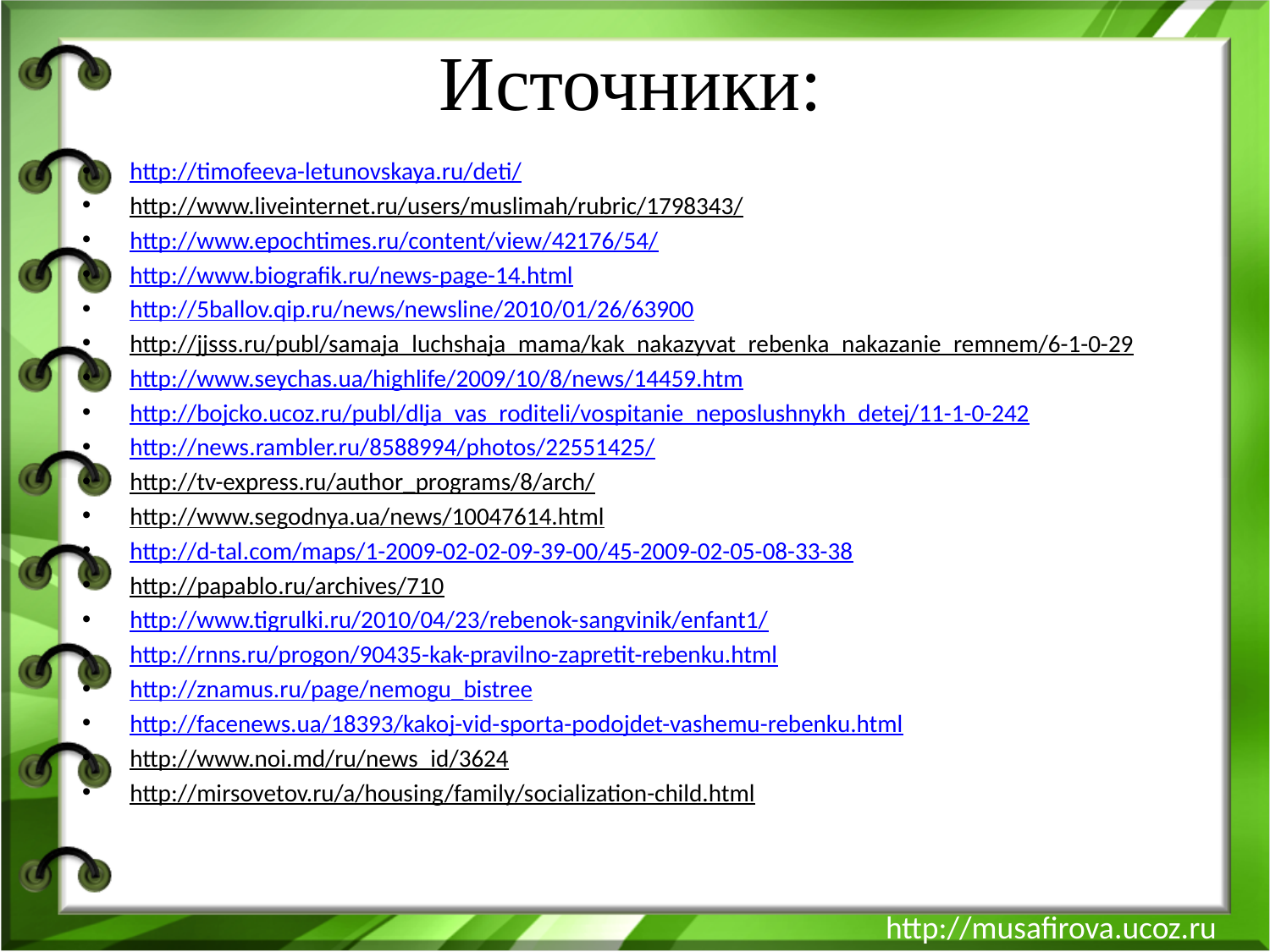

# Источники:
http://timofeeva-letunovskaya.ru/deti/
http://www.liveinternet.ru/users/muslimah/rubric/1798343/
http://www.epochtimes.ru/content/view/42176/54/
http://www.biografik.ru/news-page-14.html
http://5ballov.qip.ru/news/newsline/2010/01/26/63900
http://jjsss.ru/publ/samaja_luchshaja_mama/kak_nakazyvat_rebenka_nakazanie_remnem/6-1-0-29
http://www.seychas.ua/highlife/2009/10/8/news/14459.htm
http://bojcko.ucoz.ru/publ/dlja_vas_roditeli/vospitanie_neposlushnykh_detej/11-1-0-242
http://news.rambler.ru/8588994/photos/22551425/
http://tv-express.ru/author_programs/8/arch/
http://www.segodnya.ua/news/10047614.html
http://d-tal.com/maps/1-2009-02-02-09-39-00/45-2009-02-05-08-33-38
http://papablo.ru/archives/710
http://www.tigrulki.ru/2010/04/23/rebenok-sangvinik/enfant1/
http://rnns.ru/progon/90435-kak-pravilno-zapretit-rebenku.html
http://znamus.ru/page/nemogu_bistree
http://facenews.ua/18393/kakoj-vid-sporta-podojdet-vashemu-rebenku.html
http://www.noi.md/ru/news_id/3624
http://mirsovetov.ru/a/housing/family/socialization-child.html